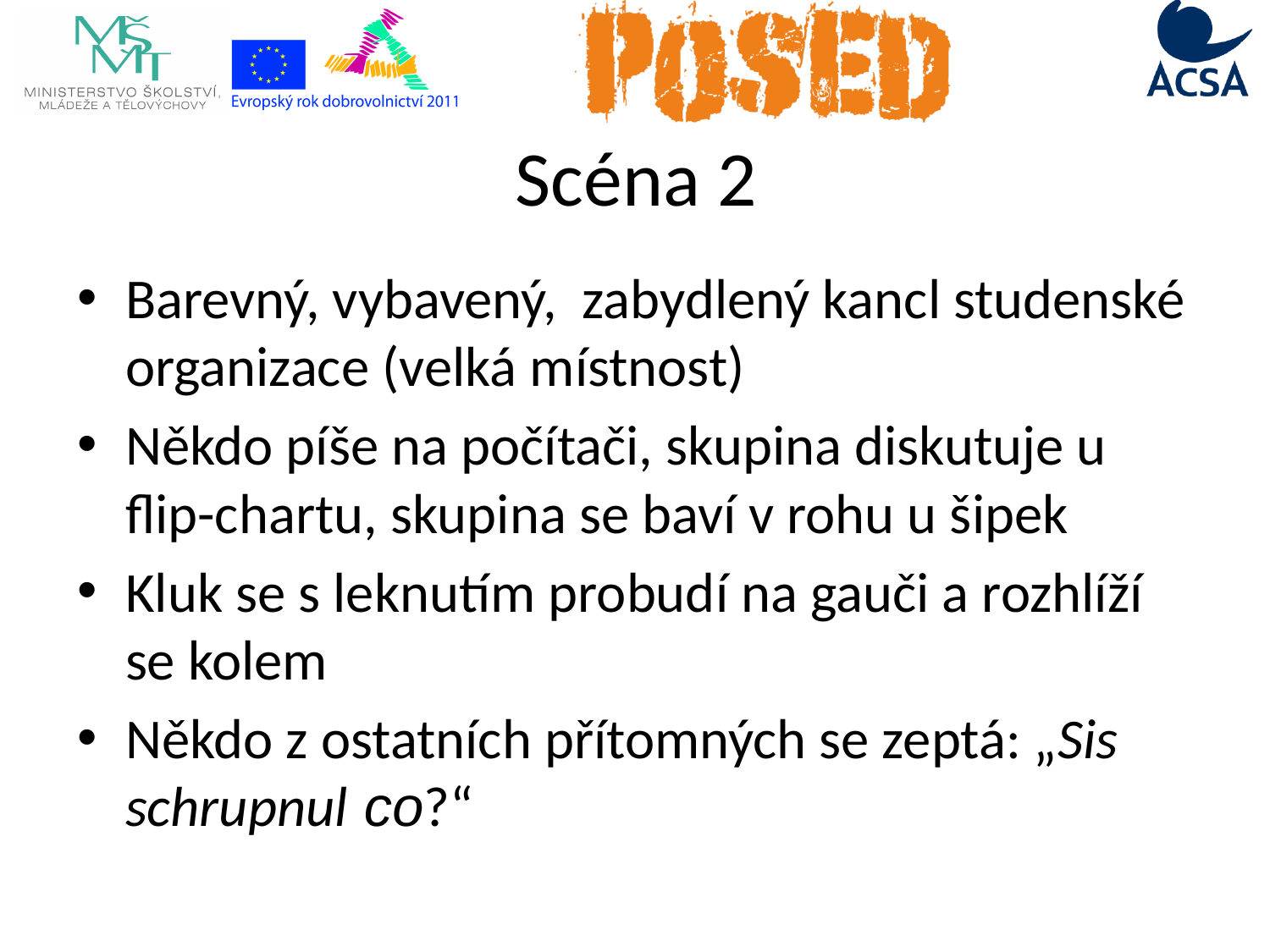

Scéna 2
Barevný, vybavený,  zabydlený kancl studenské organizace (velká místnost)
Někdo píše na počítači, skupina diskutuje u flip-chartu, skupina se baví v rohu u šipek
Kluk se s leknutím probudí na gauči a rozhlíží se kolem
Někdo z ostatních přítomných se zeptá: „Sis schrupnul co?“